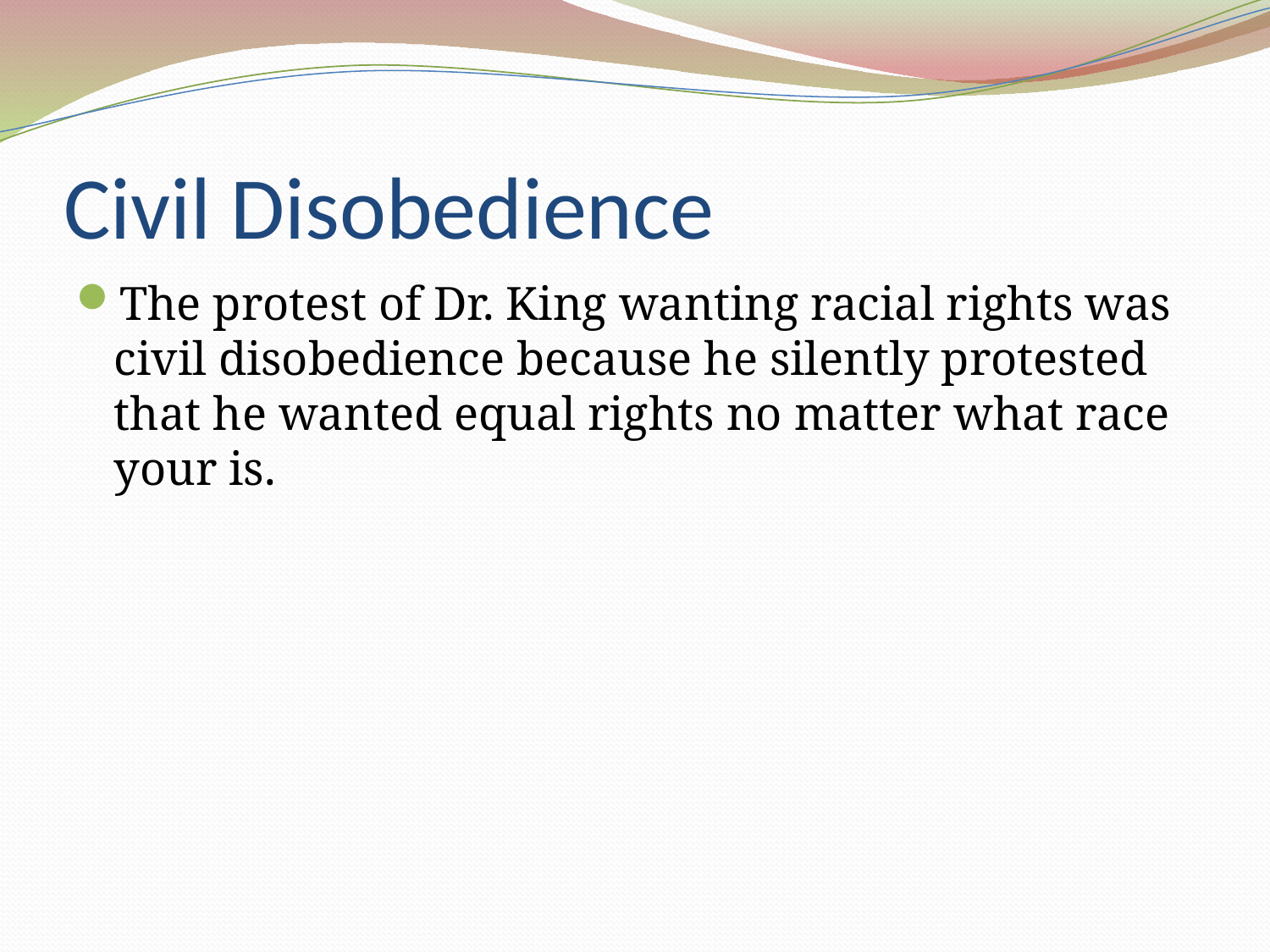

# Civil Disobedience
The protest of Dr. King wanting racial rights was civil disobedience because he silently protested that he wanted equal rights no matter what race your is.